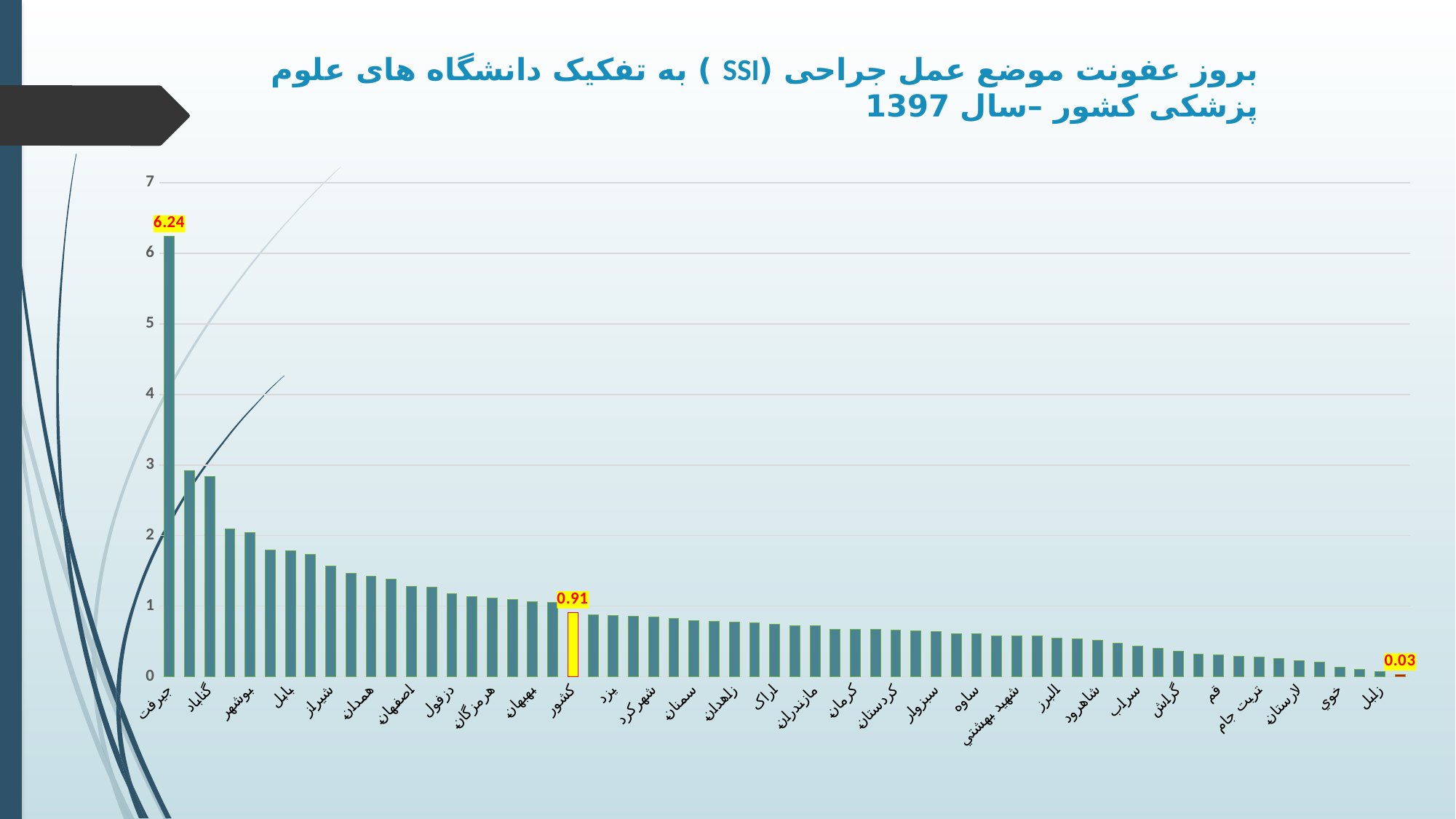

# بروز عفونت موضع عمل جراحی (SSI ) به تفکیک دانشگاه های علوم پزشکی کشور –سال 1397

### Chart

| Category | درصد عفونت (%) |
|---|---|
| جيرفت | 6.24 |
| قزوين | 2.92 |
| گناباد | 2.84 |
| آبادان | 2.1 |
| بوشهر | 2.04 |
| سيرجان | 1.8 |
| بابل | 1.79 |
| زنجان | 1.73 |
| شيراز | 1.57 |
| اهواز | 1.47 |
| همدان | 1.42 |
| مشهد | 1.38 |
| اصفهان | 1.28 |
| تهران | 1.27 |
| دزفول | 1.18 |
| ايلام | 1.14 |
| هرمزگان | 1.11 |
| تربت حيدريه | 1.09 |
| بهبهان | 1.06 |
| کاشان | 1.05 |
| کشور | 0.91 |
| اروميه | 0.88 |
| يزد | 0.87 |
| جهرم | 0.86 |
| شهرکرد | 0.85 |
| گلستان | 0.83 |
| سمنان | 0.8 |
| مراغه | 0.78 |
| زاهدان | 0.77 |
| ايران | 0.76 |
| اراک | 0.74 |
| کرمانشاه | 0.72 |
| مازندران | 0.72 |
| اردبيل | 0.67 |
| کرمان | 0.67 |
| گيلان | 0.67 |
| کردستان | 0.66 |
| اسفراين | 0.65 |
| سبزوار | 0.64 |
| بيرجند | 0.61 |
| ساوه | 0.61 |
| رفسنجان | 0.58 |
| شهيد بهشتي | 0.58 |
| شوشتر | 0.58 |
| البرز | 0.55 |
| لرستان | 0.54 |
| شاهرود | 0.52 |
| تبريز | 0.47 |
| سراب | 0.43 |
| بم | 0.4 |
| گراش | 0.36 |
| ياسوج | 0.32 |
| قم | 0.31 |
| خراسان شمالي | 0.29 |
| تربت جام | 0.28 |
| خمين | 0.26 |
| لارستان | 0.23 |
| ايرانشهر | 0.21 |
| خوي | 0.13 |
| نيشابور | 0.1 |
| زابل | 0.07 |
| اسد آباد | 0.03 |